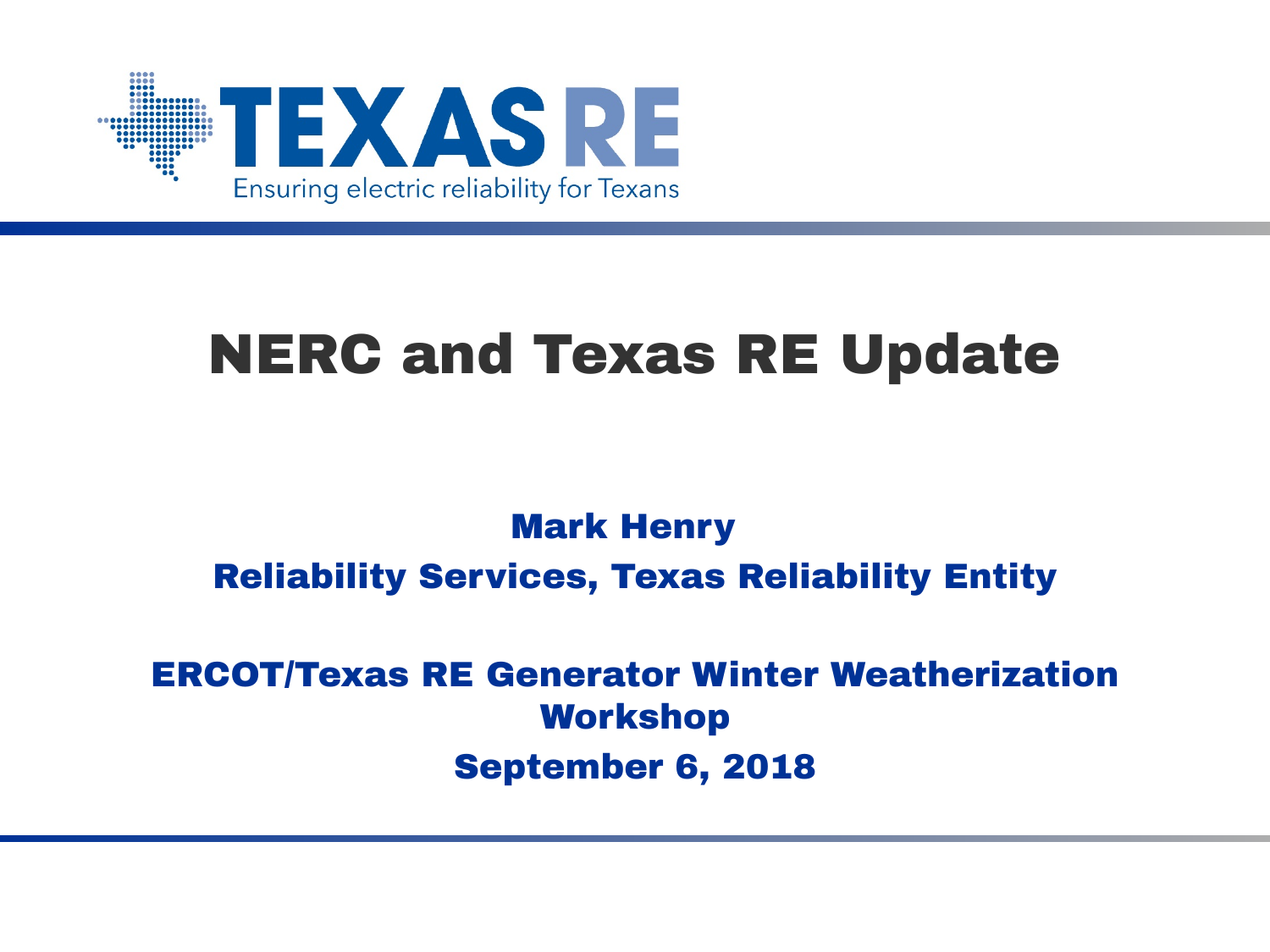

# NERC and Texas RE Update
Mark Henry
Reliability Services, Texas Reliability Entity

ERCOT/Texas RE Generator Winter Weatherization Workshop
September 6, 2018

ERCOT / Texas RE   Winter Prep Workshop  September 7, 2017